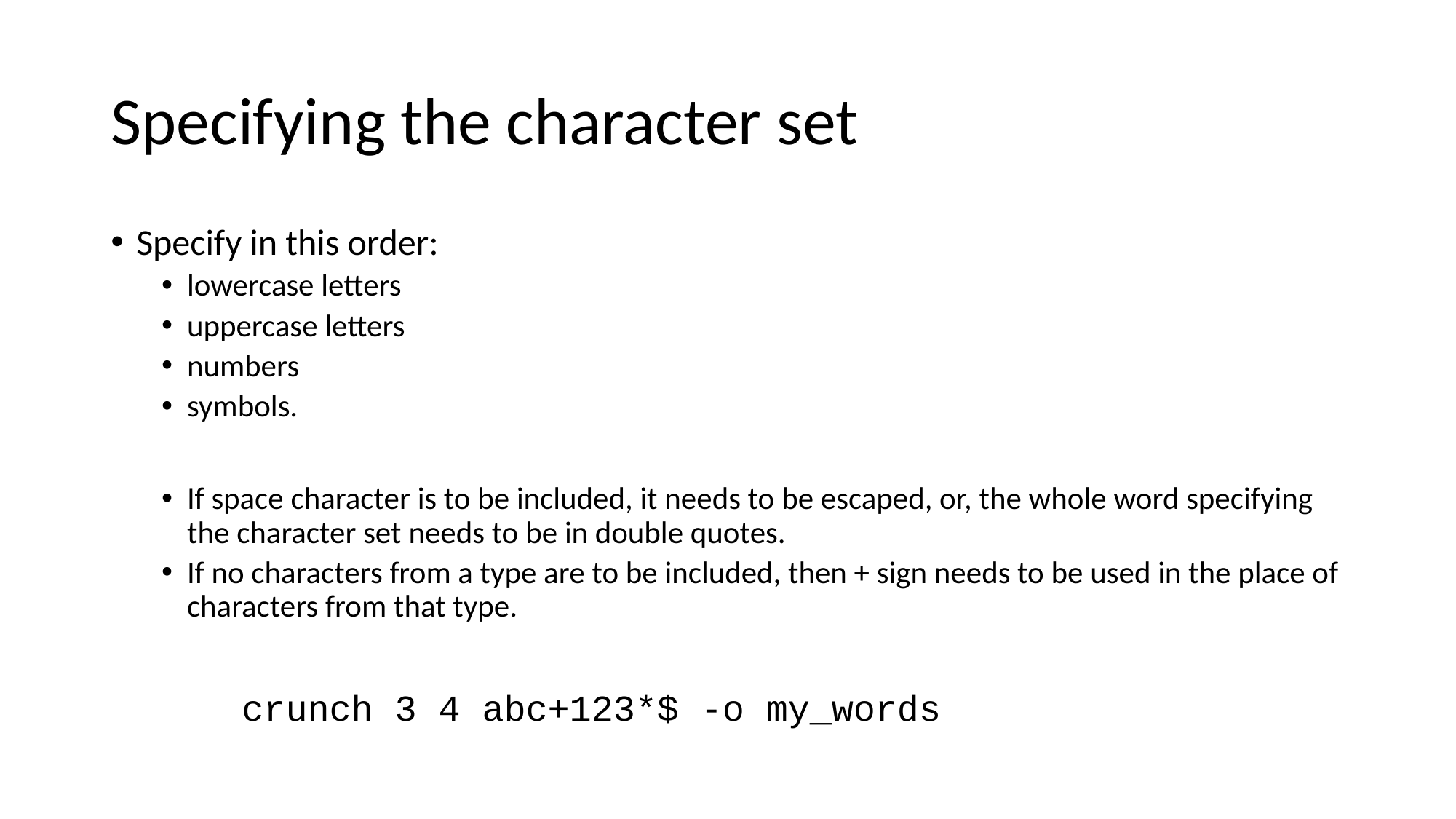

# Specifying the character set
Specify in this order:
lowercase letters
uppercase letters
numbers
symbols.

If space character is to be included, it needs to be escaped, or, the whole word specifying the character set needs to be in double quotes.
If no characters from a type are to be included, then + sign needs to be used in the place of characters from that type.

      crunch 3 4 abc+123*$ -o my_words